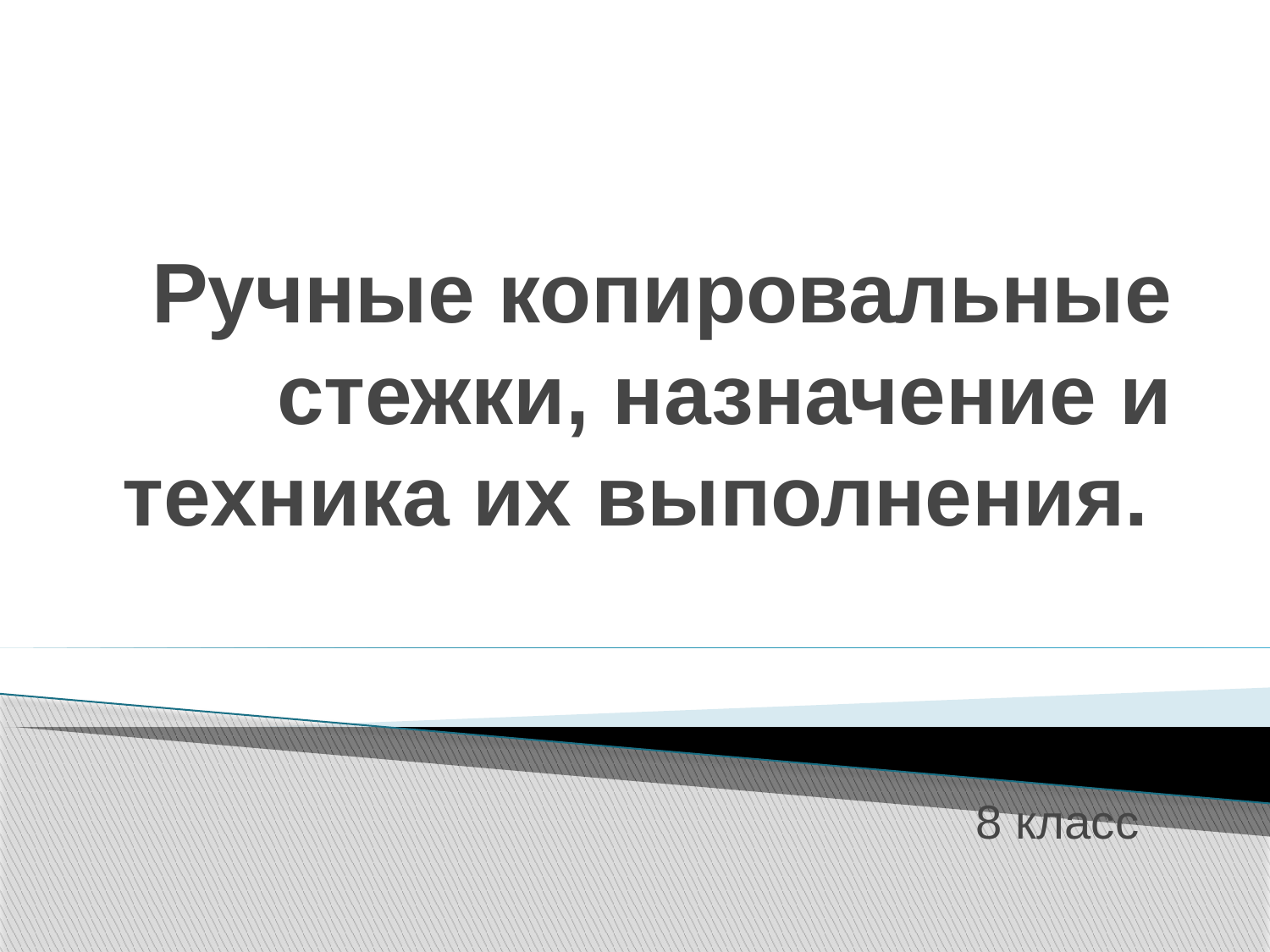

# Ручные копировальные стежки, назначение и техника их выполнения.
8 класс